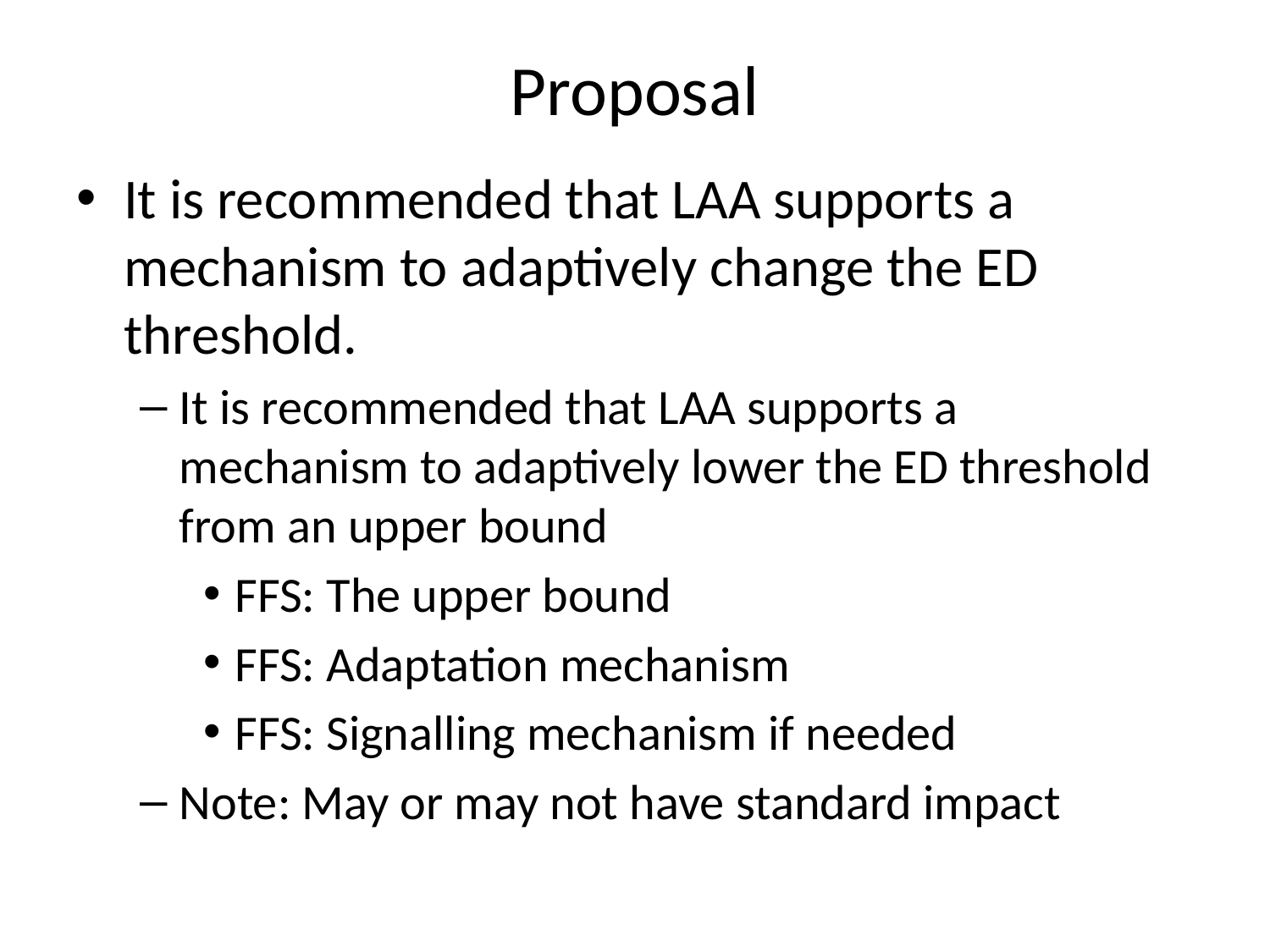

# Proposal
It is recommended that LAA supports a mechanism to adaptively change the ED threshold.
It is recommended that LAA supports a mechanism to adaptively lower the ED threshold from an upper bound
FFS: The upper bound
FFS: Adaptation mechanism
FFS: Signalling mechanism if needed
Note: May or may not have standard impact